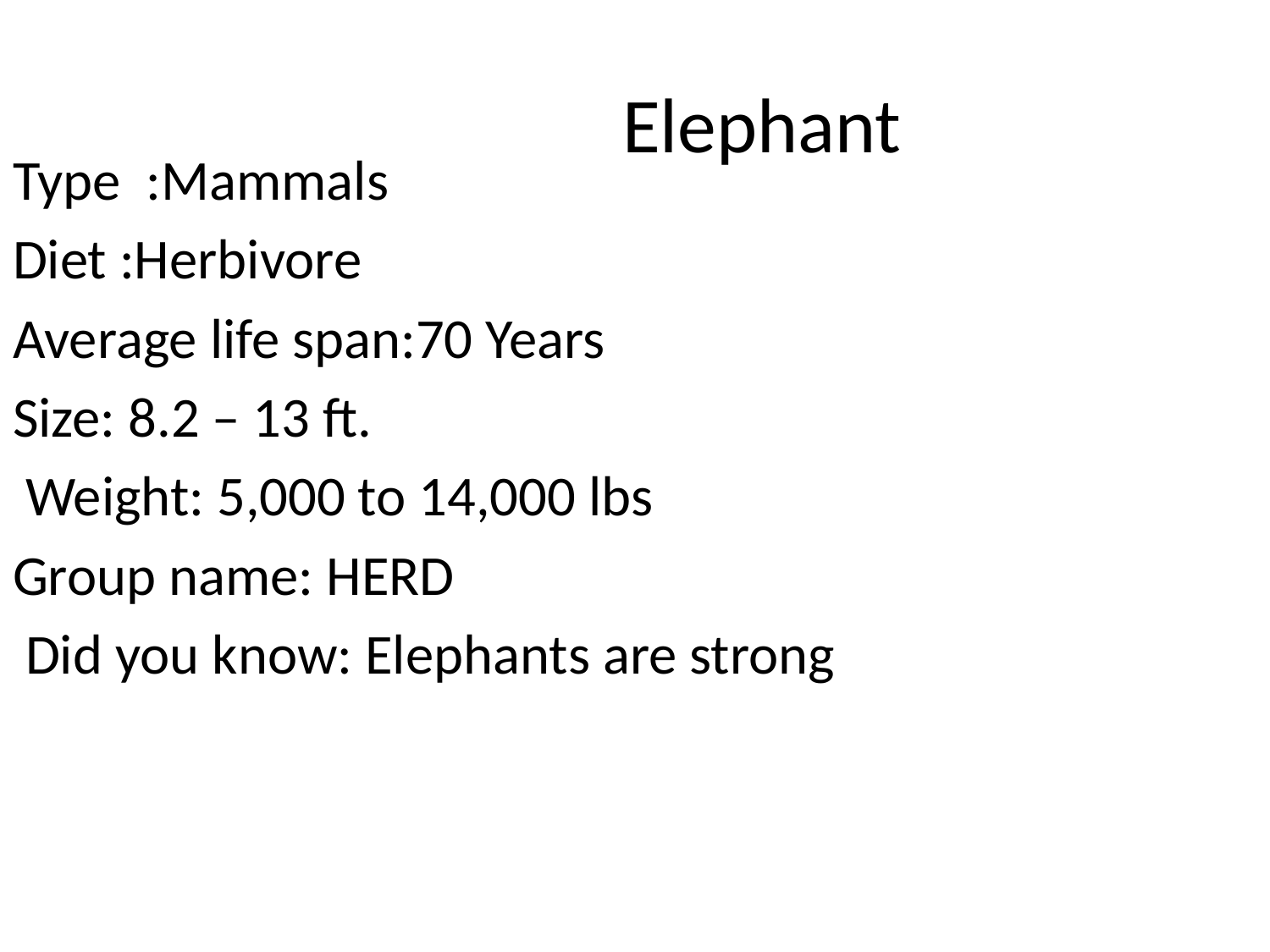

# Elephant
Type  :Mammals
Diet :Herbivore
Average life span:70 Years
Size: 8.2 – 13 ft.
 Weight: 5,000 to 14,000 lbs
Group name: HERD
 Did you know: Elephants are strong